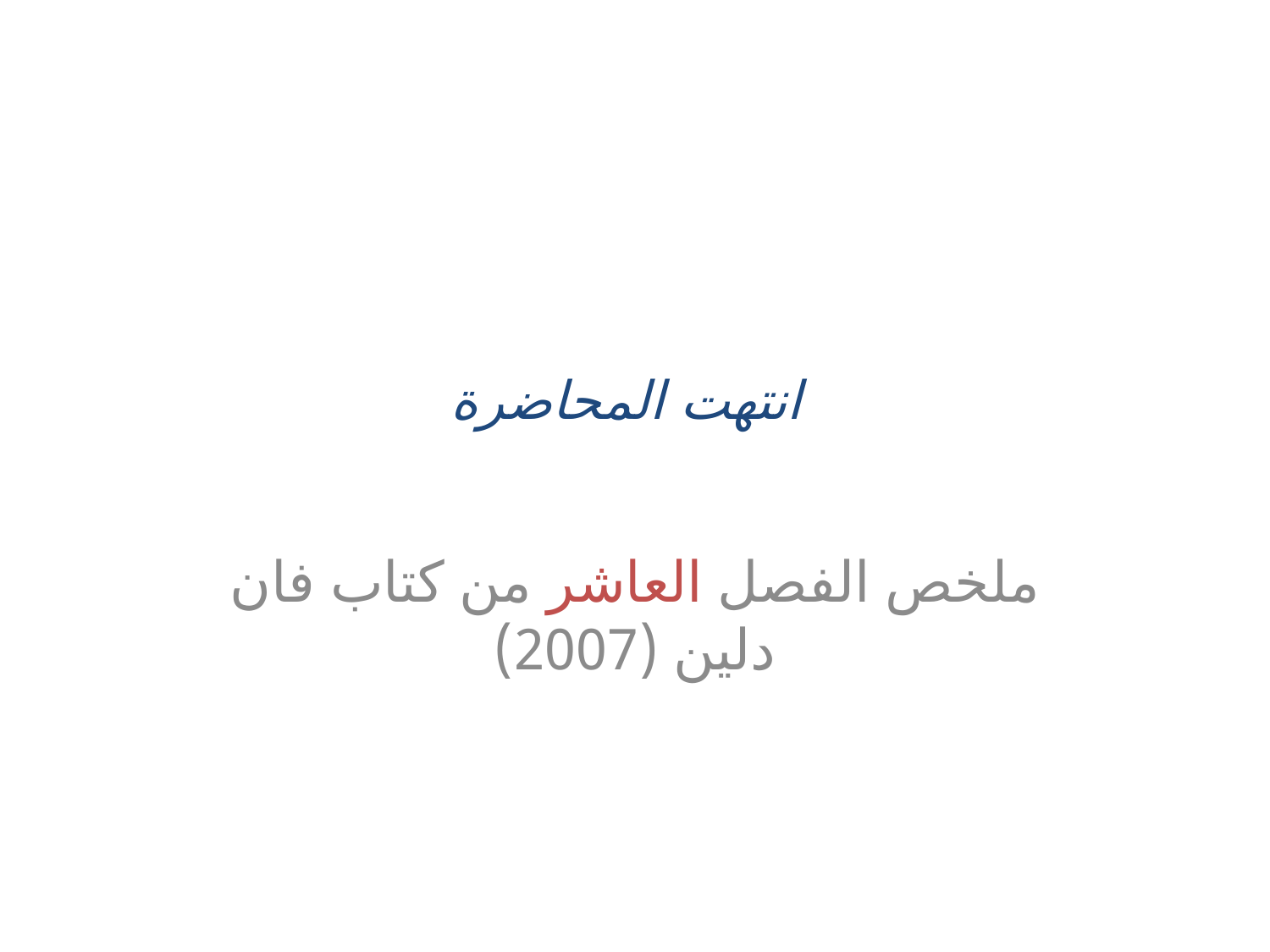

# انتهت المحاضرة
ملخص الفصل العاشر من كتاب فان دلين (2007)